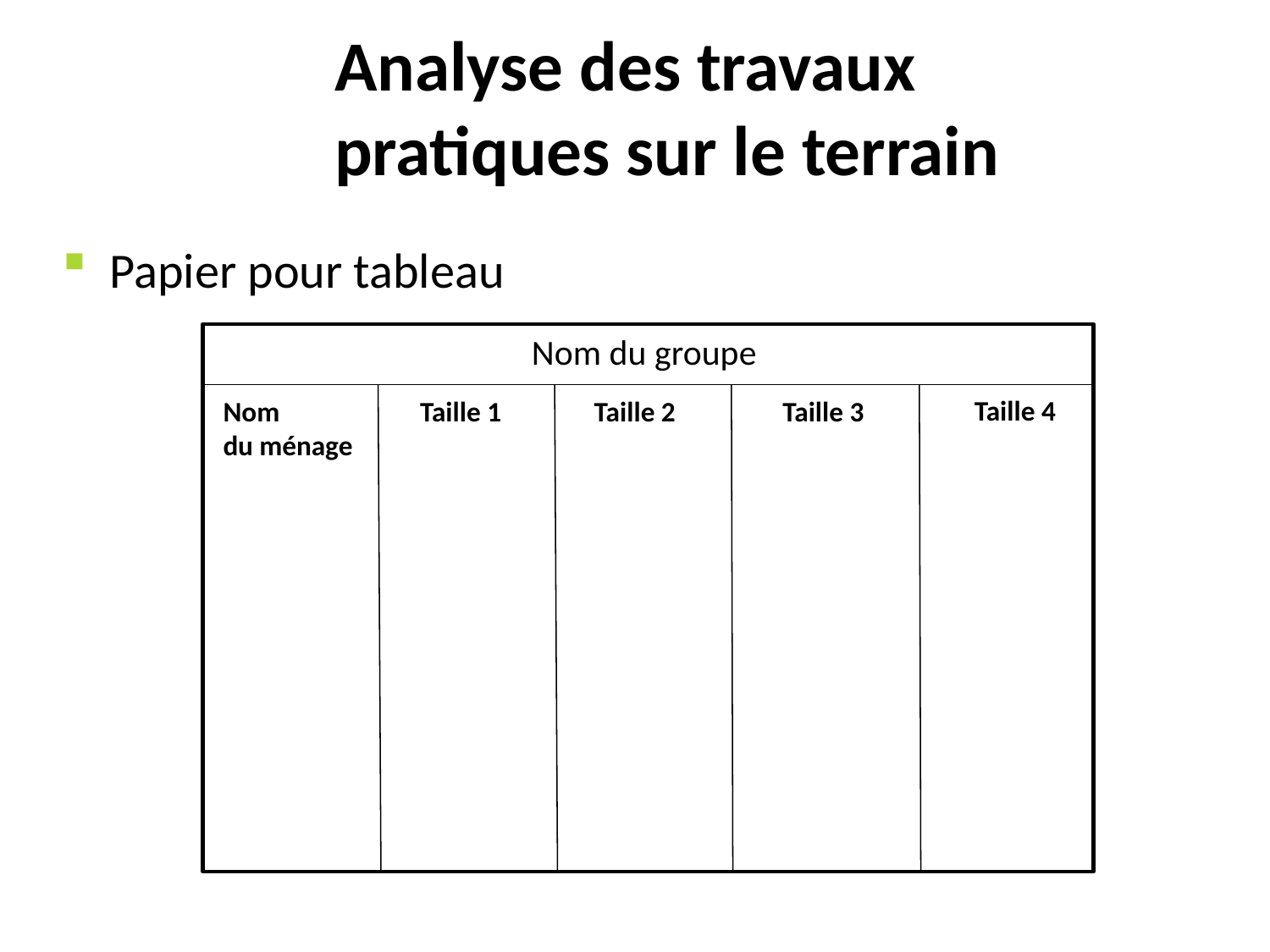

# Analyse des travaux pratiques sur le terrain
Papier pour tableau
Nom du groupe
Taille 4
Taille 3
Nom
du ménage
Taille 1
Taille 2